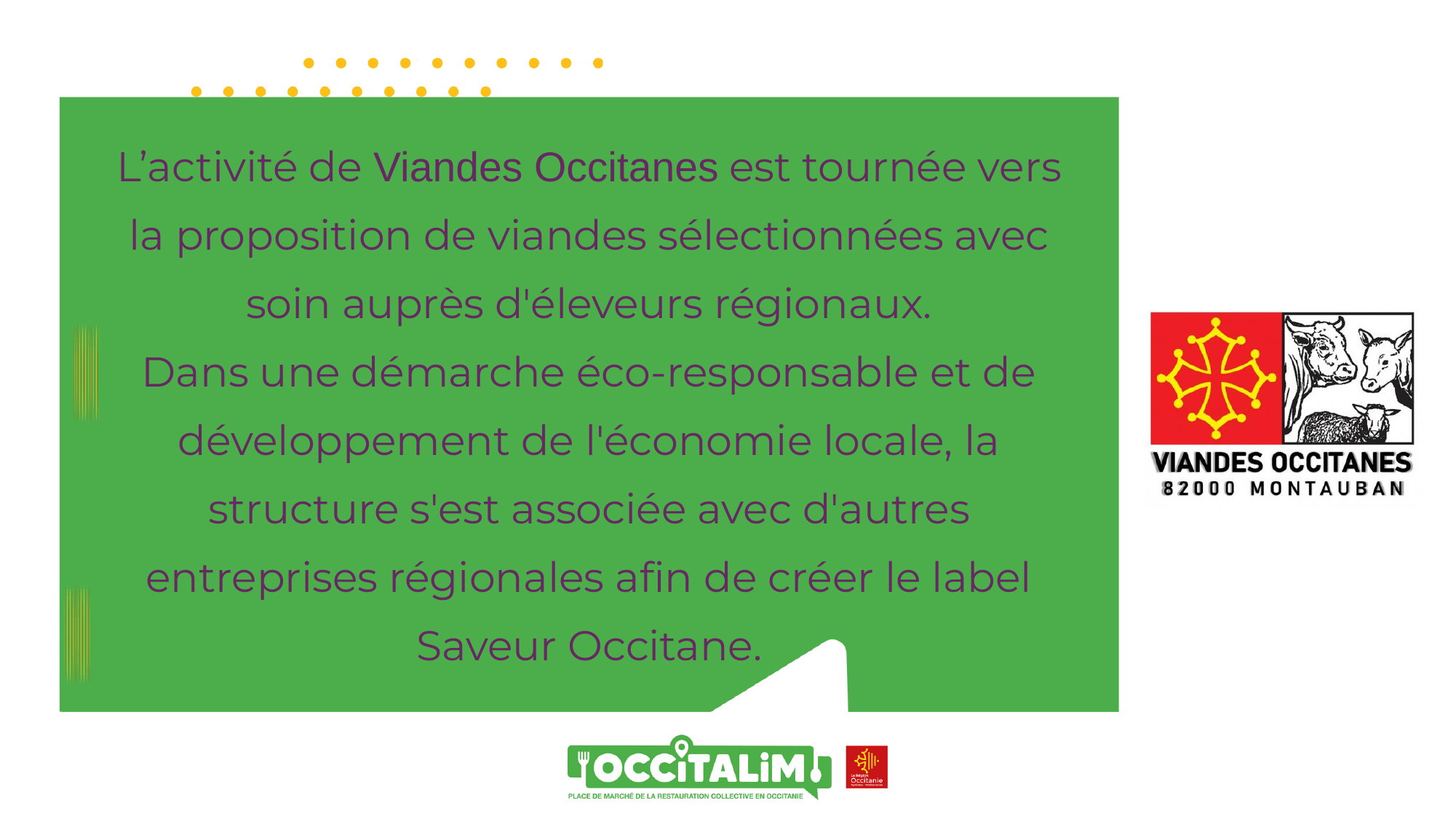

L’activité de Viandes Occitanes est tournée vers la proposition de viandes sélectionnées avec soin auprès d'éleveurs régionaux.
Dans une démarche éco-responsable et de développement de l'économie locale, la structure s'est associée avec d'autres entreprises régionales afin de créer le label Saveur Occitane.